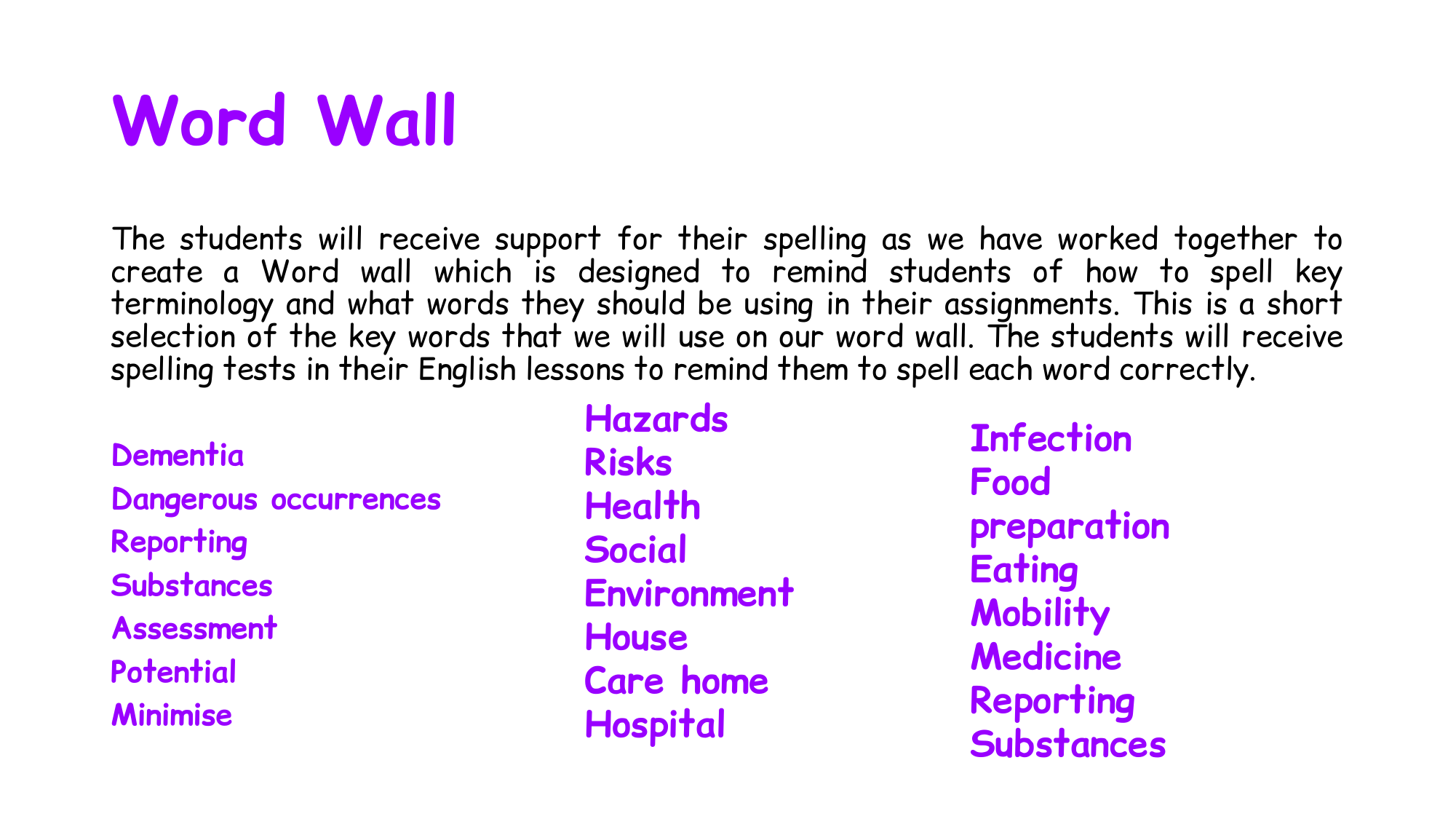

# Word Wall
The students will receive support for their spelling as we have worked together to create a Word wall which is designed to remind students of how to spell key terminology and what words they should be using in their assignments. This is a short selection of the key words that we will use on our word wall. The students will receive spelling tests in their English lessons to remind them to spell each word correctly.

Dementia
Dangerous occurrences
Reporting
Substances
Assessment
Potential
Minimise

Hazards
Risks
Health
Social
Environment
House
Care home
Hospital
Infection
Food preparation
Eating
Mobility
Medicine
Reporting
Substances